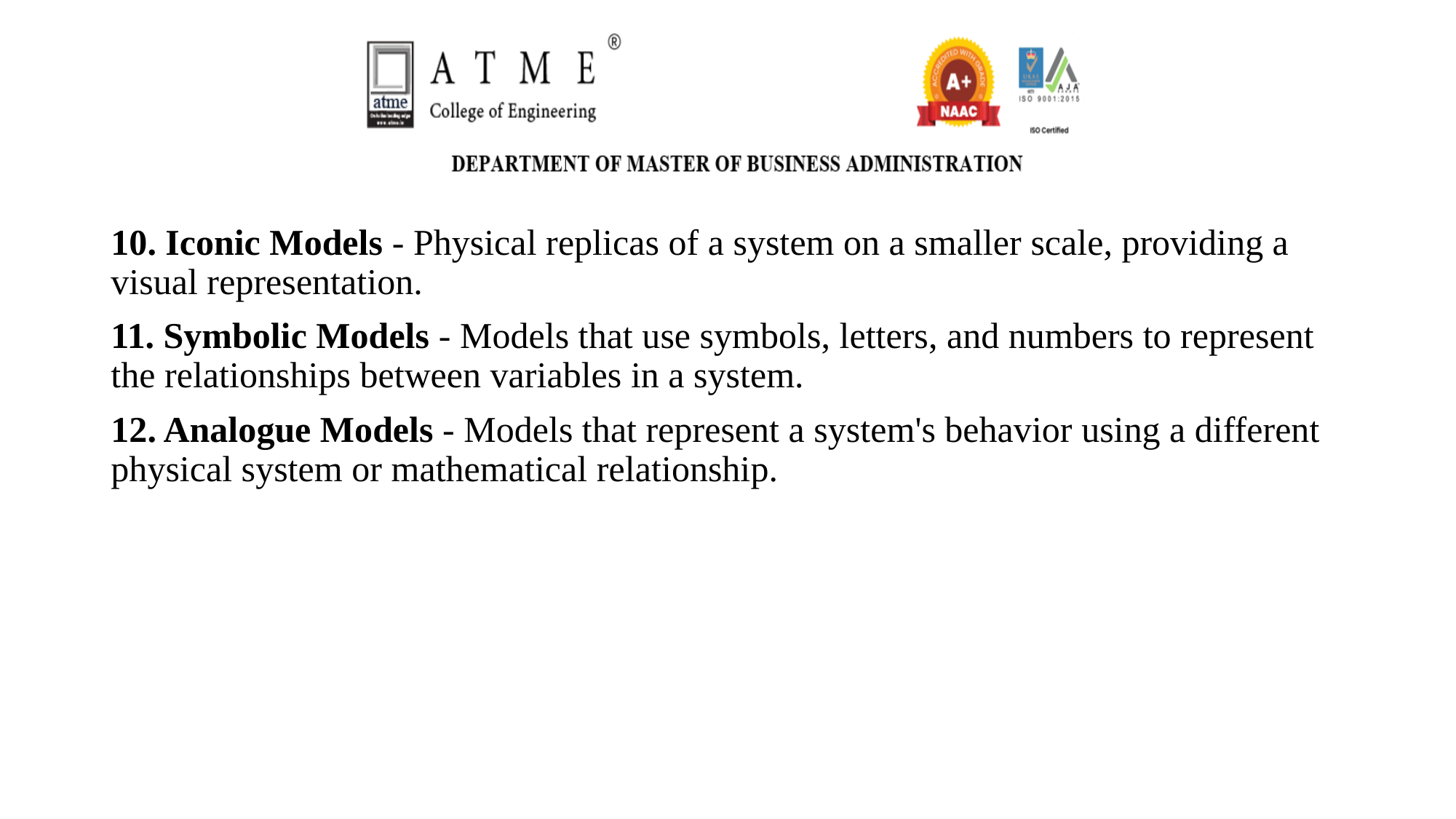

10. Iconic Models - Physical replicas of a system on a smaller scale, providing a visual representation.
11. Symbolic Models - Models that use symbols, letters, and numbers to represent the relationships between variables in a system.
12. Analogue Models - Models that represent a system's behavior using a different physical system or mathematical relationship.